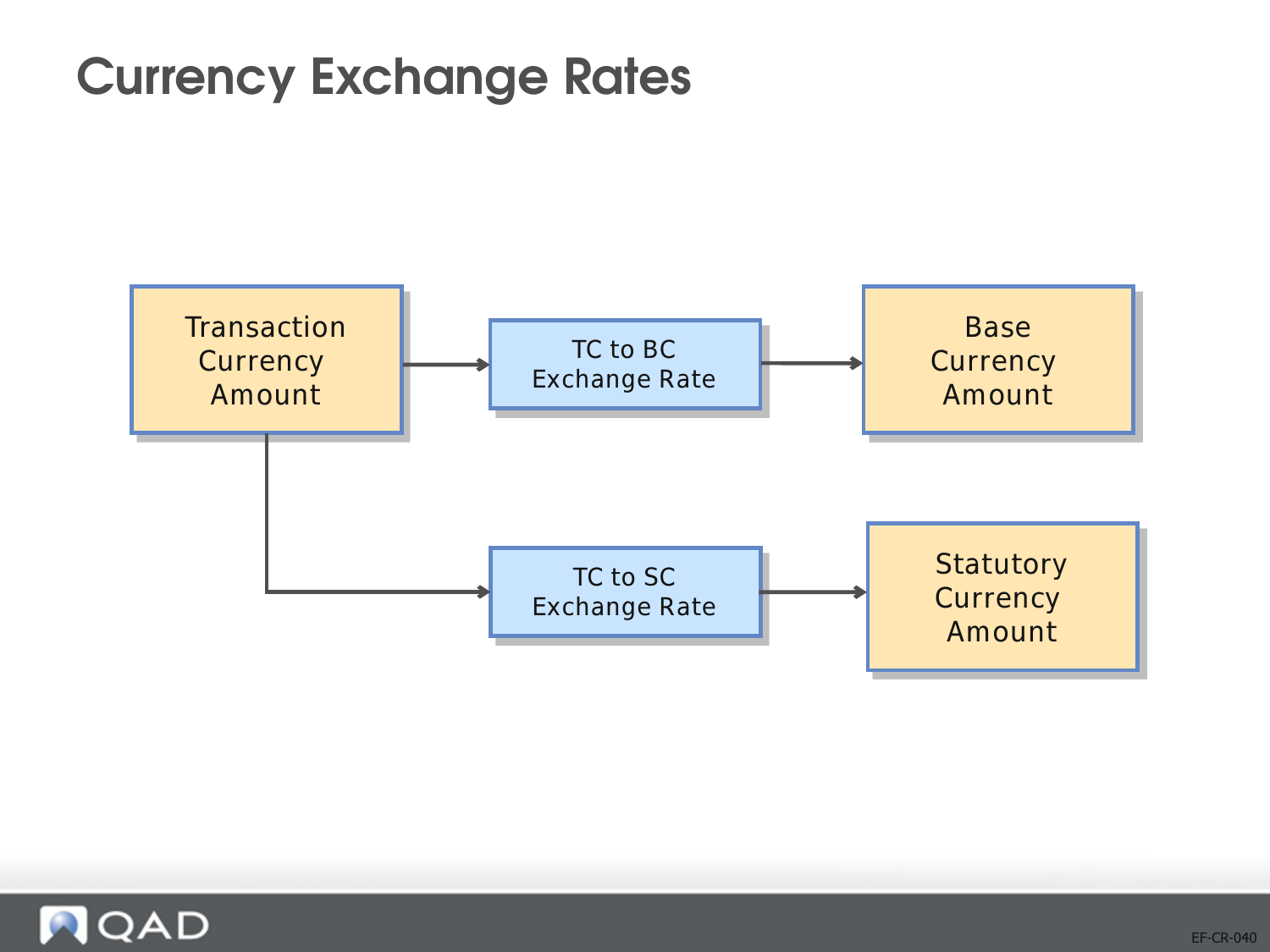

# Currency Exchange Rates
Transaction
Currency
Amount
Base
Currency
Amount

TC to BC Exchange Rate

Statutory
Currency
Amount

TC to SC Exchange Rate

EF-CR-040